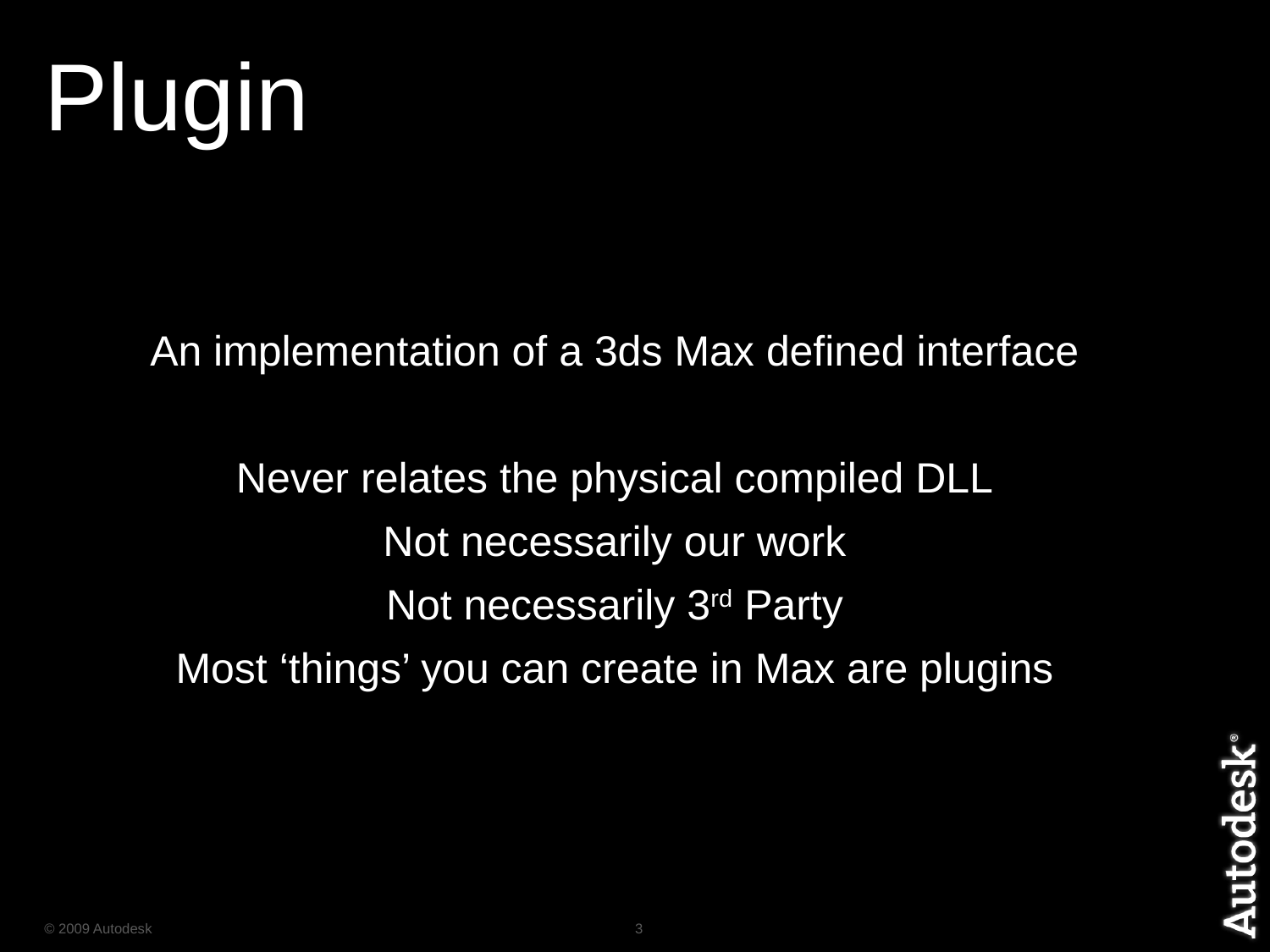

# Plugin

An implementation of a 3ds Max defined interface

Never relates the physical compiled DLL
Not necessarily our work
Not necessarily 3rd Party
Most ‘things’ you can create in Max are plugins